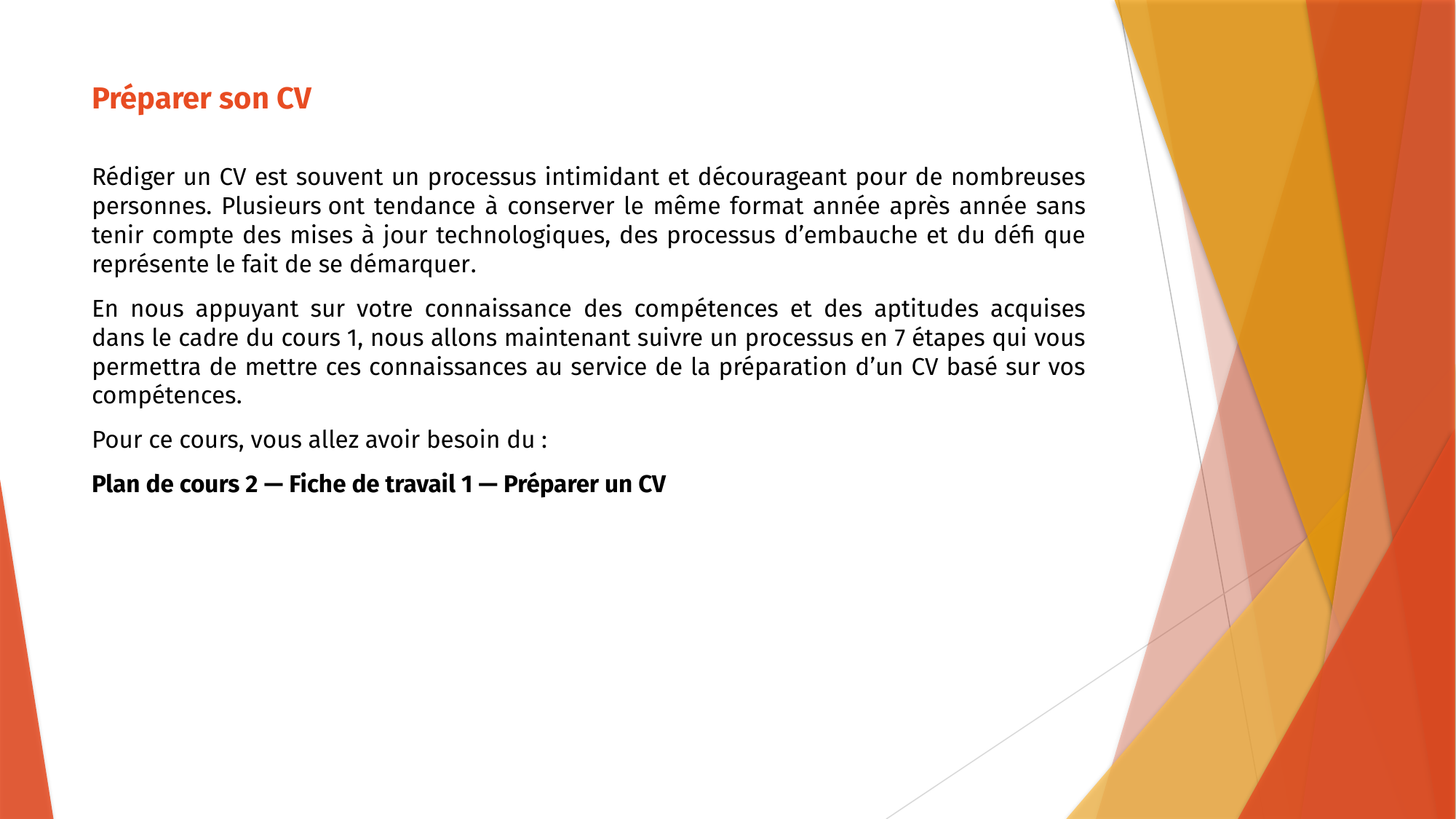

# Préparer son CV
Rédiger un CV est souvent un processus intimidant et décourageant pour de nombreuses personnes. Plusieurs ont tendance à conserver le même format année après année sans tenir compte des mises à jour technologiques, des processus d’embauche et du défi que représente le fait de se démarquer.
En nous appuyant sur votre connaissance des compétences et des aptitudes acquises dans le cadre du cours 1, nous allons maintenant suivre un processus en 7 étapes qui vous permettra de mettre ces connaissances au service de la préparation d’un CV basé sur vos compétences.
Pour ce cours, vous allez avoir besoin du :
Plan de cours 2 — Fiche de travail 1 — Préparer un CV